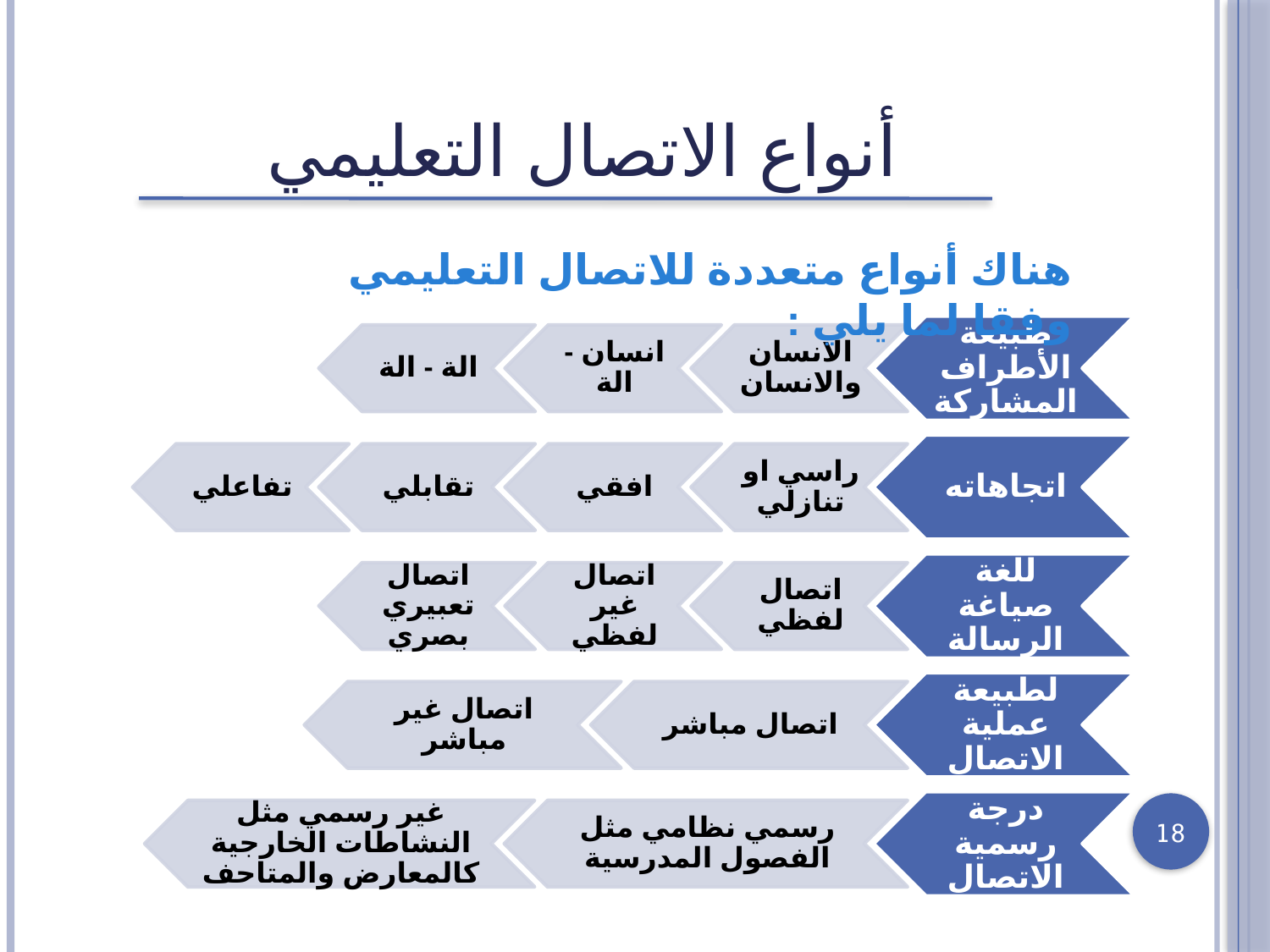

# أنواع الاتصال التعليمي
هناك أنواع متعددة للاتصال التعليمي وفقا لما يلي :
طبيعة الأطراف المشاركة
الانسان والانسان
انسان - الة
الة - الة
اتجاهاته
راسي او تنازلي
افقي
تقابلي
تفاعلي
للغة صياغة الرسالة
اتصال لفظي
اتصال غير لفظي
اتصال تعبيري بصري
لطبيعة عملية الاتصال
اتصال مباشر
اتصال غير مباشر
درجة رسمية الاتصال
رسمي نظامي مثل الفصول المدرسية
غير رسمي مثل النشاطات الخارجية كالمعارض والمتاحف
18